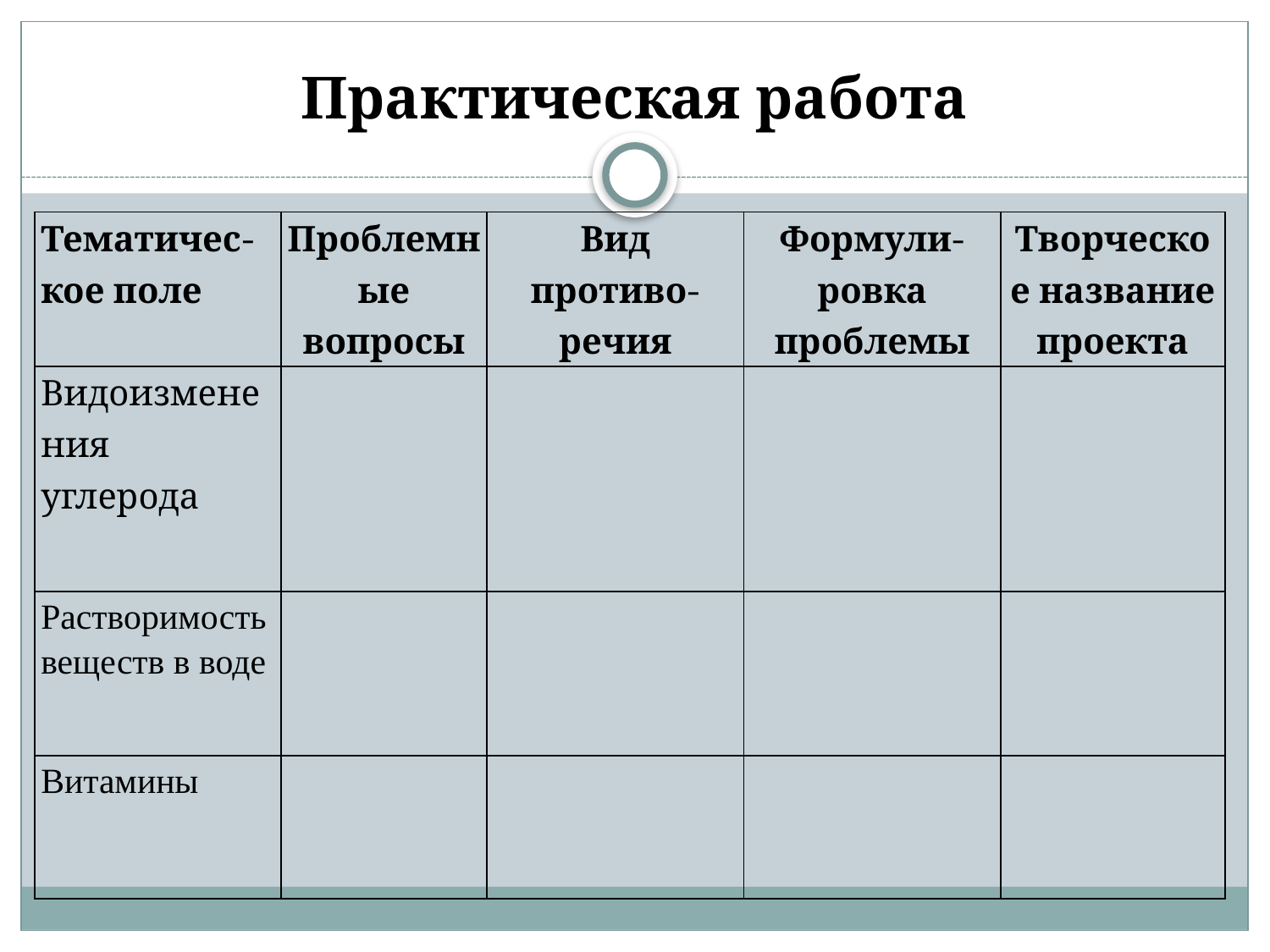

# Практическая работа
| Тематичес-кое поле | Проблемные вопросы | Вид противо-речия | Формули-ровка проблемы | Творческое название проекта |
| --- | --- | --- | --- | --- |
| Видоизменения углерода |  |  |  |  |
| Растворимость веществ в воде |  |  |  |  |
| Витамины |  |  |  |  |